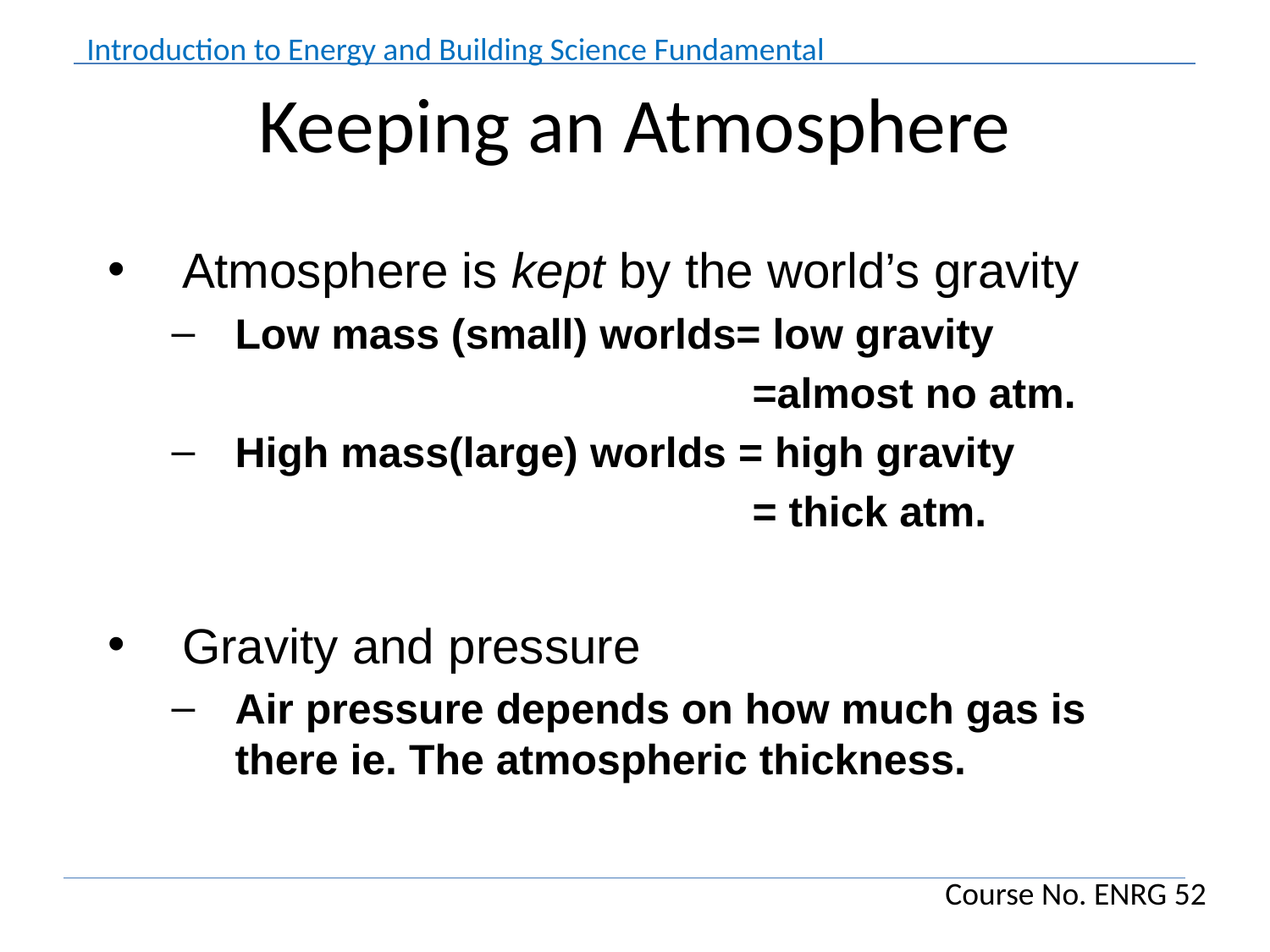

# Keeping an Atmosphere
Atmosphere is kept by the world’s gravity
Low mass (small) worlds= low gravity
                                                 =almost no atm.
High mass(large) worlds = high gravity
                                                 = thick atm.

Gravity and pressure
Air pressure depends on how much gas is there ie. The atmospheric thickness.